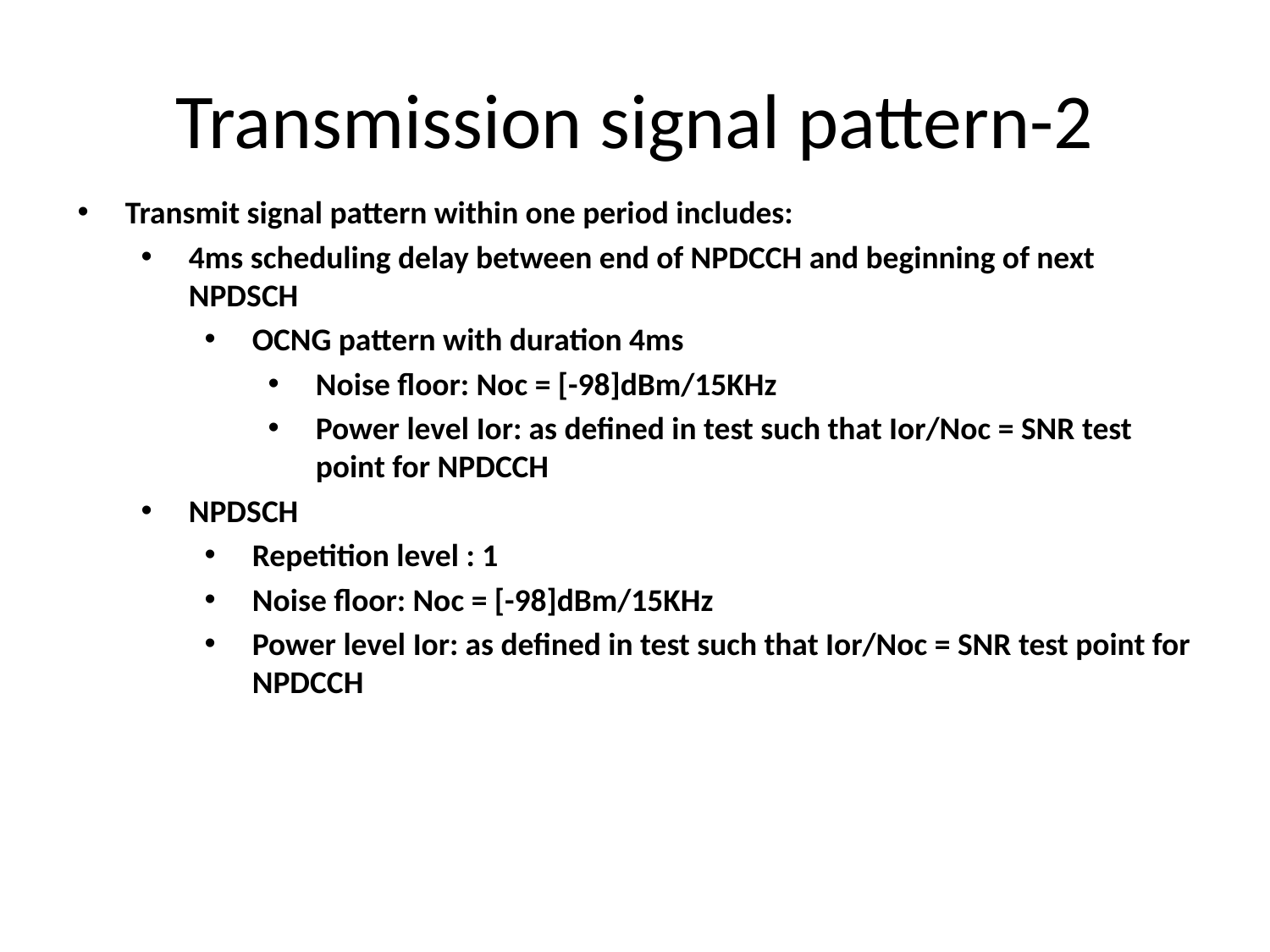

# Transmission signal pattern-2
Transmit signal pattern within one period includes:
4ms scheduling delay between end of NPDCCH and beginning of next NPDSCH
OCNG pattern with duration 4ms
Noise floor: Noc = [-98]dBm/15KHz
Power level Ior: as defined in test such that Ior/Noc = SNR test point for NPDCCH
NPDSCH
Repetition level : 1
Noise floor: Noc = [-98]dBm/15KHz
Power level Ior: as defined in test such that Ior/Noc = SNR test point for NPDCCH